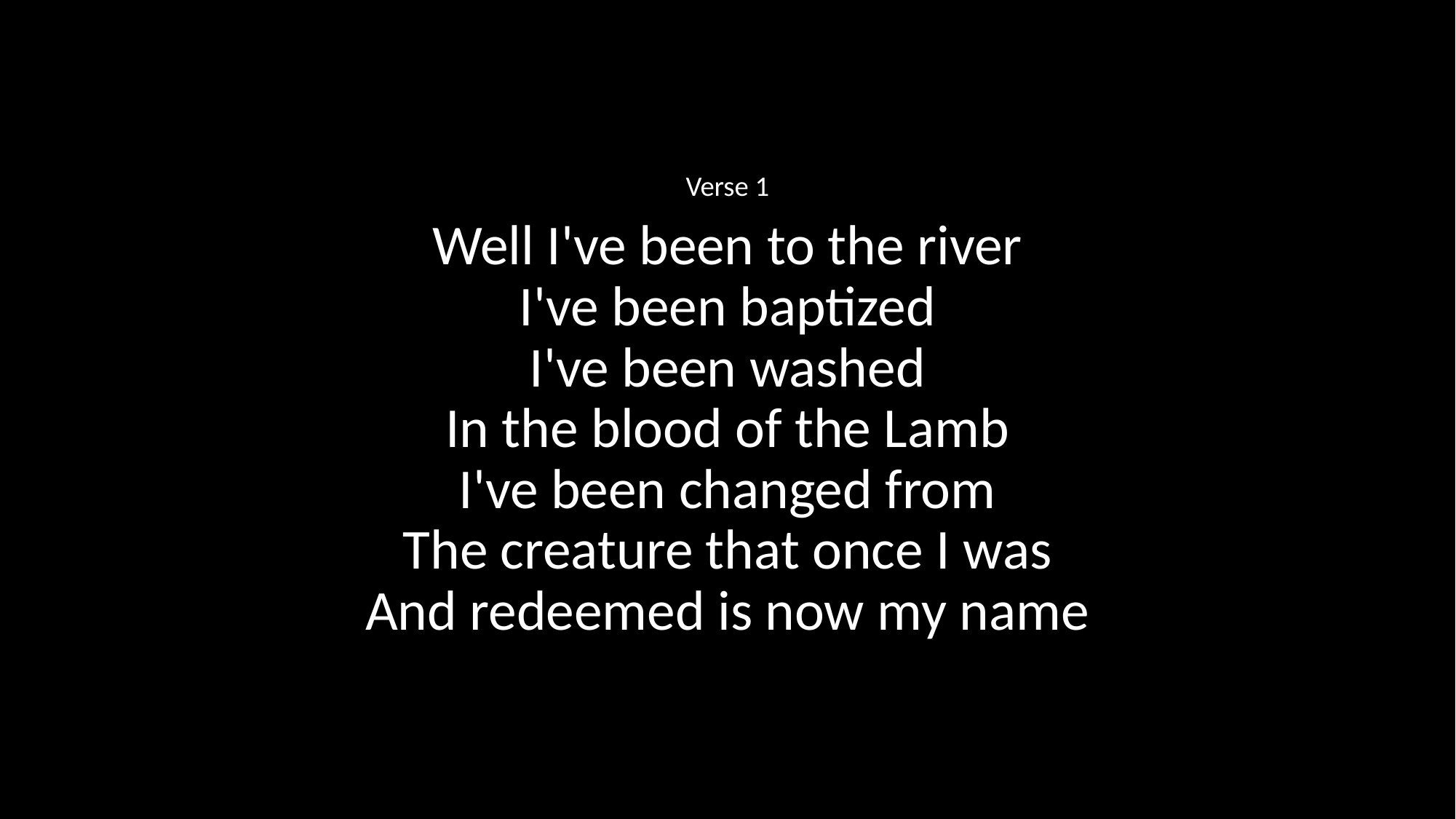

Verse 1
Well I've been to the river
I've been baptized
I've been washed
In the blood of the Lamb
I've been changed from
The creature that once I was
And redeemed is now my name